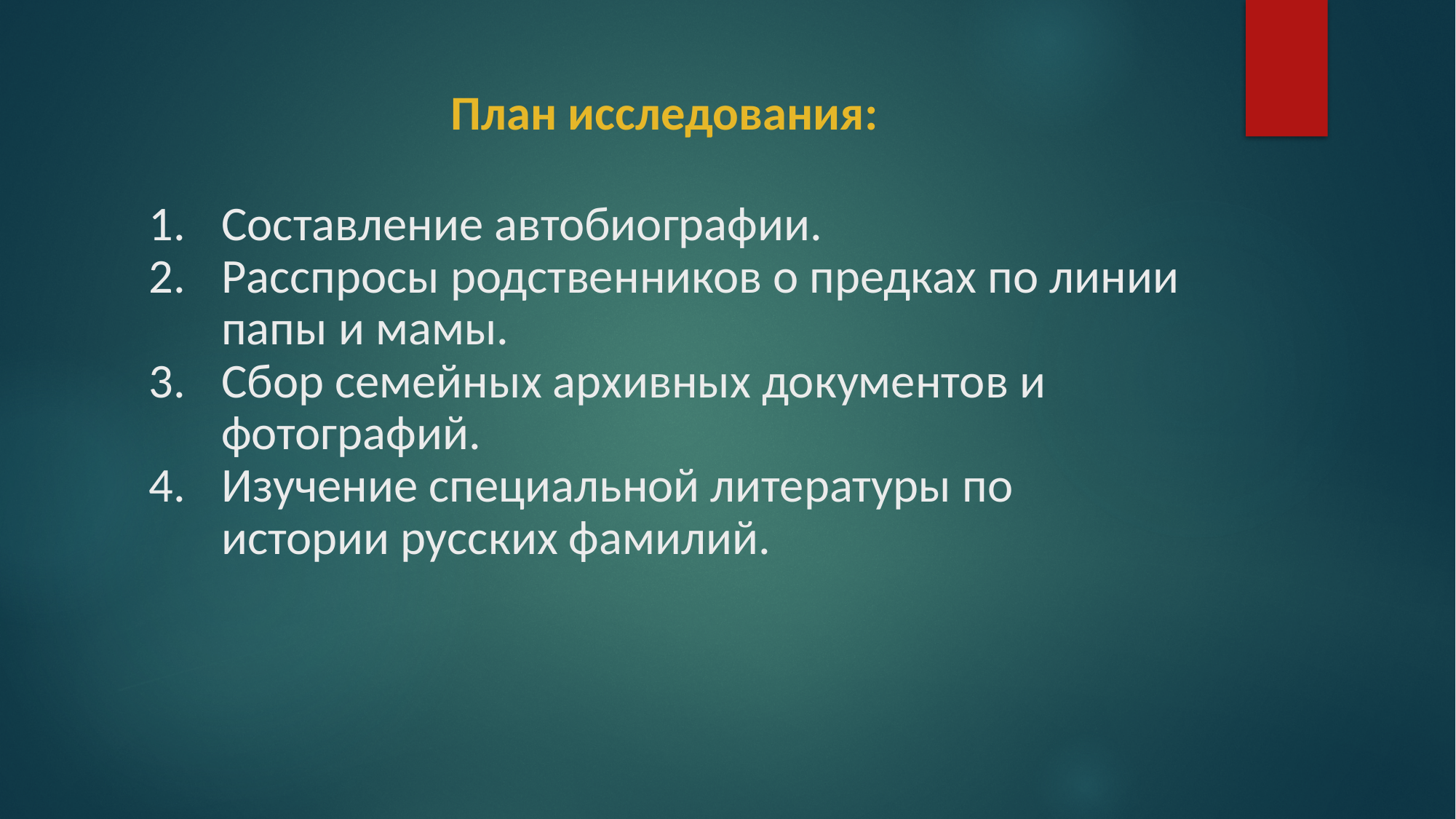

# План исследования:
Составление автобиографии.
Расспросы родственников о предках по линии папы и мамы.
Сбор семейных архивных документов и фотографий.
Изучение специальной литературы по истории русских фамилий.